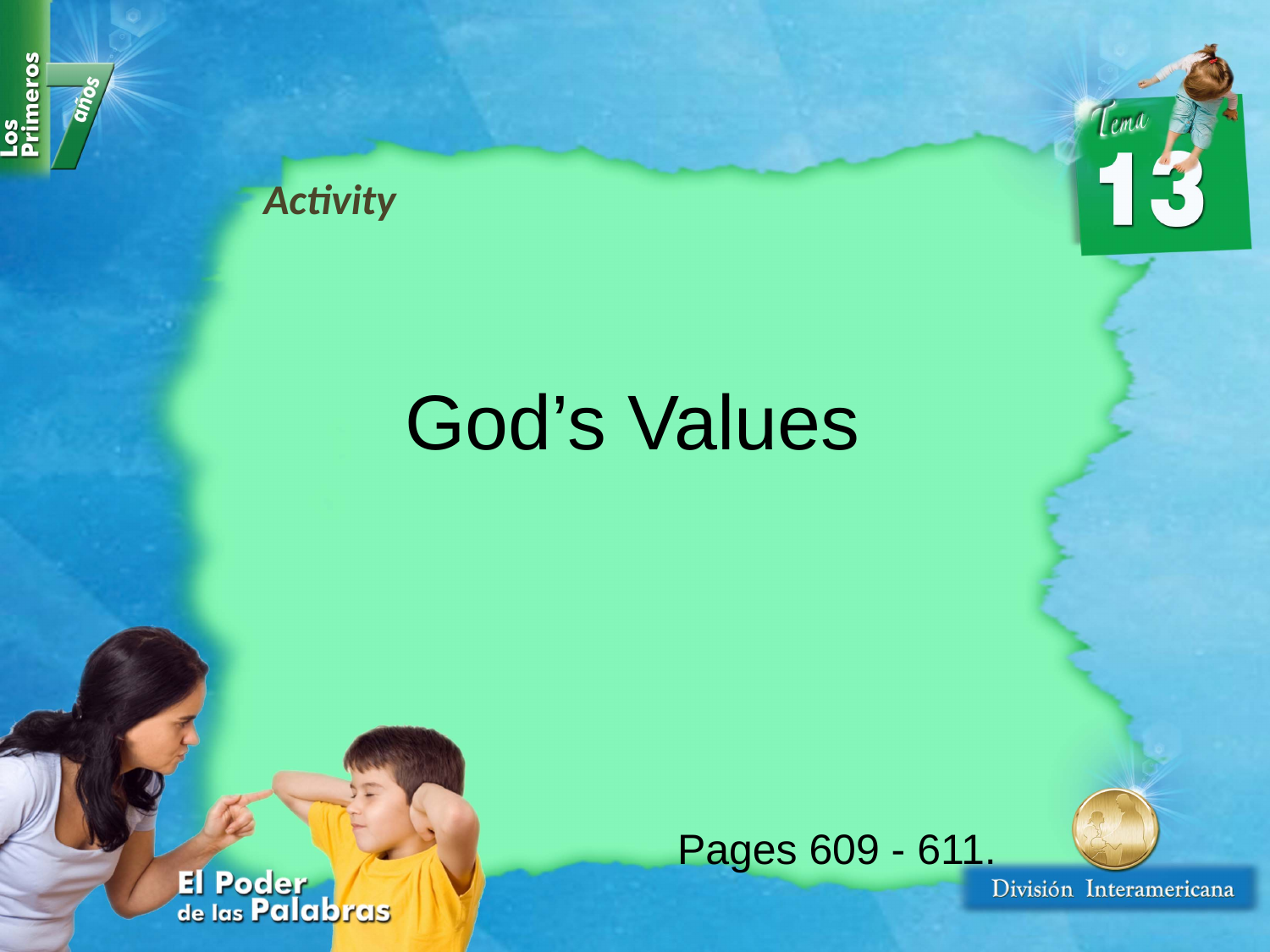

Activity
God’s Values
Pages 609 - 611.